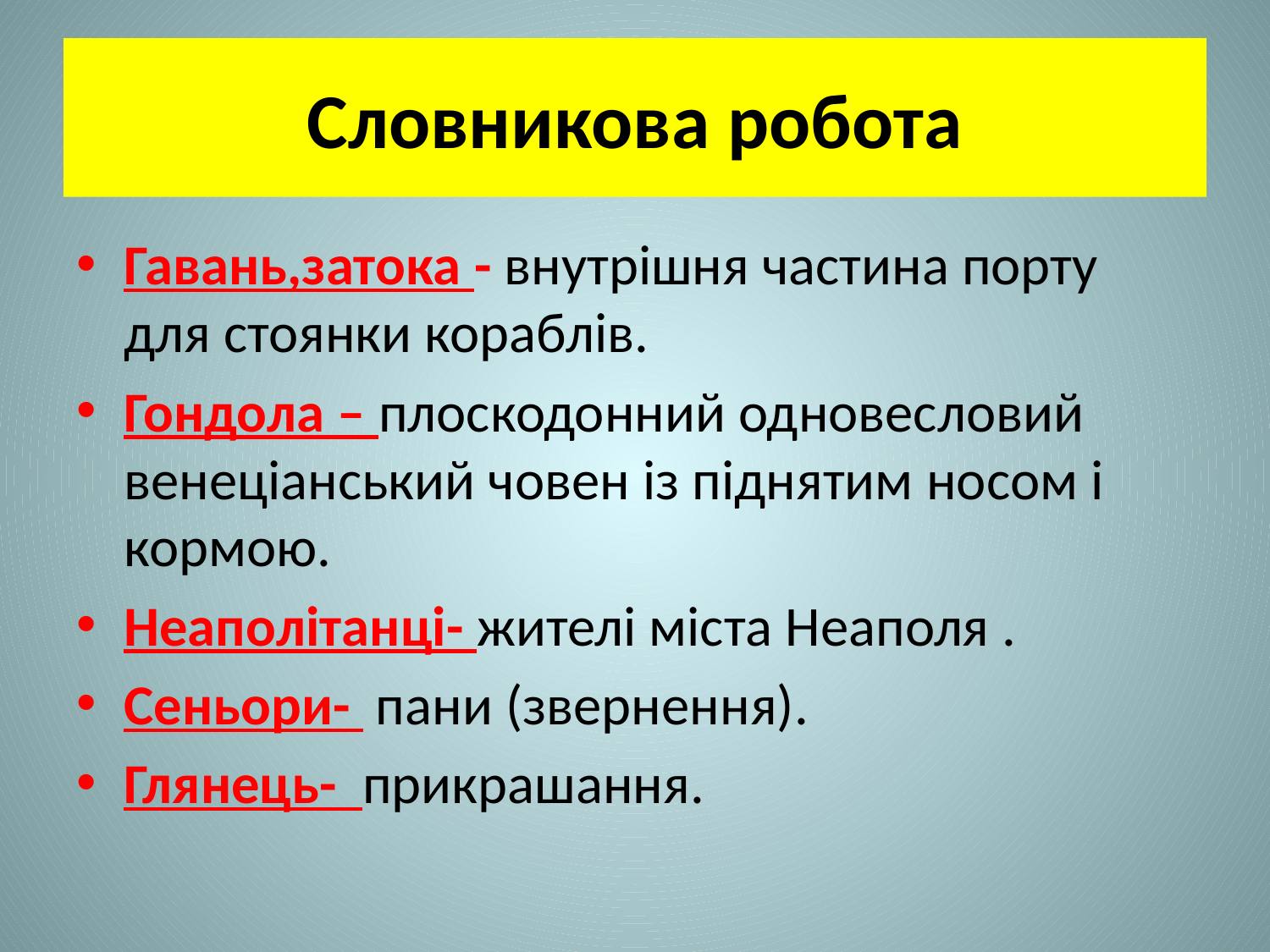

# Словникова робота
Гавань,затока - внутрішня частина порту для стоянки кораблів.
Гондола – плоскодонний одновесловий венеціанський човен із піднятим носом і кормою.
Неаполітанці- жителі міста Неаполя .
Сеньори-  пани (звернення).
Глянець-  прикрашання.